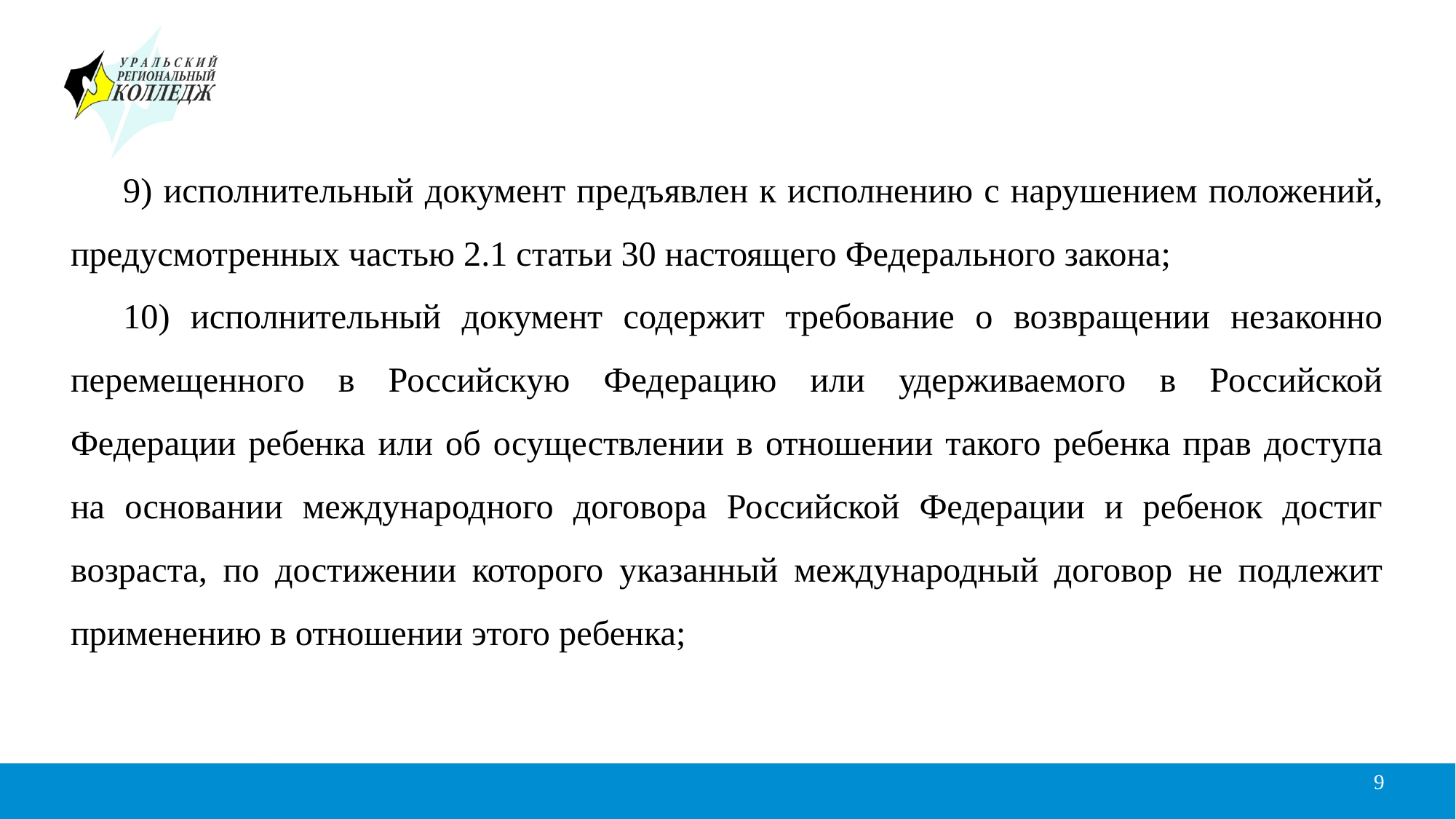

9) исполнительный документ предъявлен к исполнению с нарушением положений, предусмотренных частью 2.1 статьи 30 настоящего Федерального закона;
10) исполнительный документ содержит требование о возвращении незаконно перемещенного в Российскую Федерацию или удерживаемого в Российской Федерации ребенка или об осуществлении в отношении такого ребенка прав доступа на основании международного договора Российской Федерации и ребенок достиг возраста, по достижении которого указанный международный договор не подлежит применению в отношении этого ребенка;
9